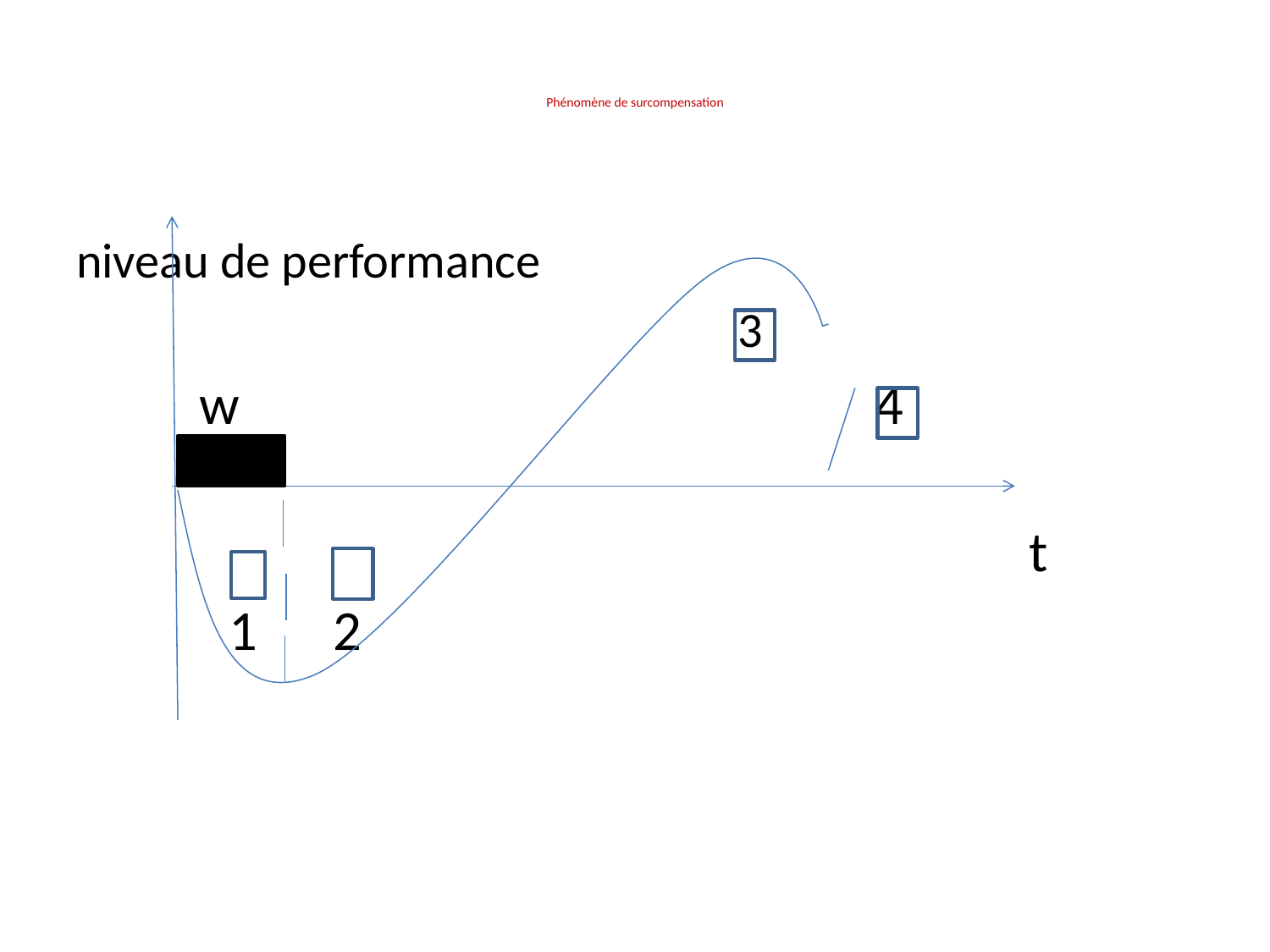

# Phénomène de surcompensation
niveau de performance
                                                           3
           w                                                  4
                                                                           t
            1      2